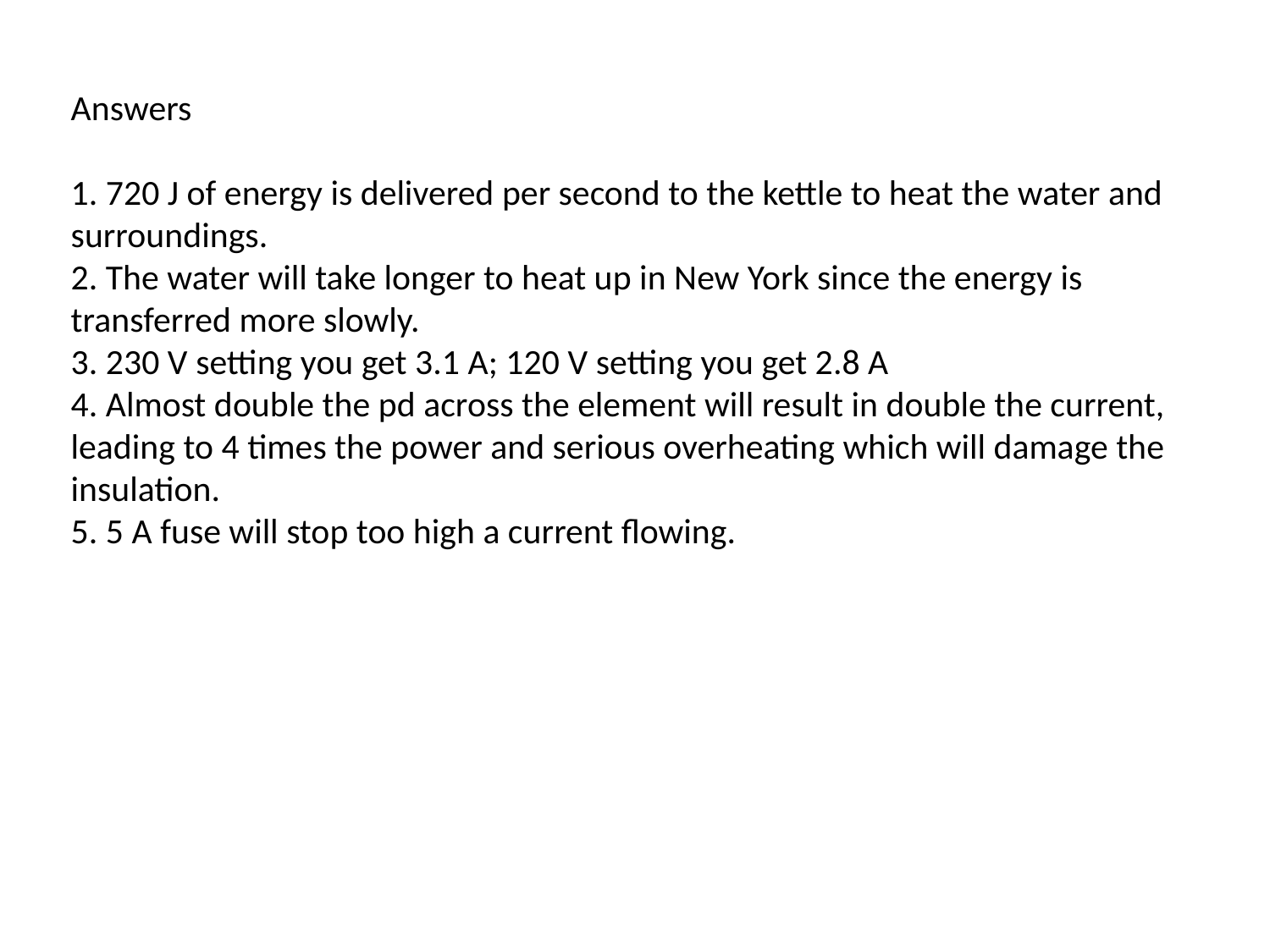

Answers

1. 720 J of energy is delivered per second to the kettle to heat the water and surroundings.
2. The water will take longer to heat up in New York since the energy is transferred more slowly.
3. 230 V setting you get 3.1 A; 120 V setting you get 2.8 A
4. Almost double the pd across the element will result in double the current, leading to 4 times the power and serious overheating which will damage the insulation.
5. 5 A fuse will stop too high a current flowing.